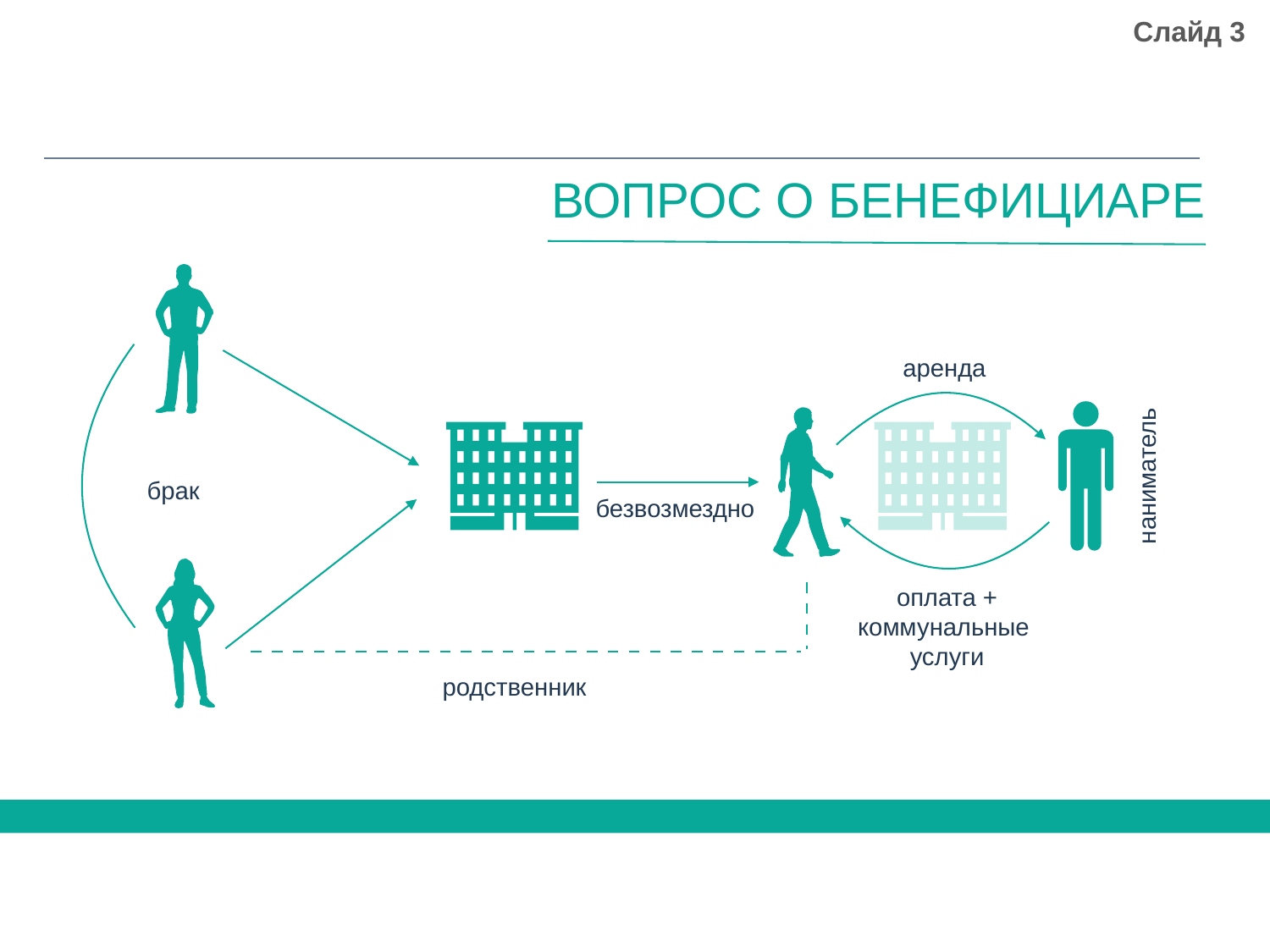

Слайд 3

вопрос о бенефициаре

аренда

наниматель
брак

безвозмездно

оплата +
коммунальные
услуги

родственник